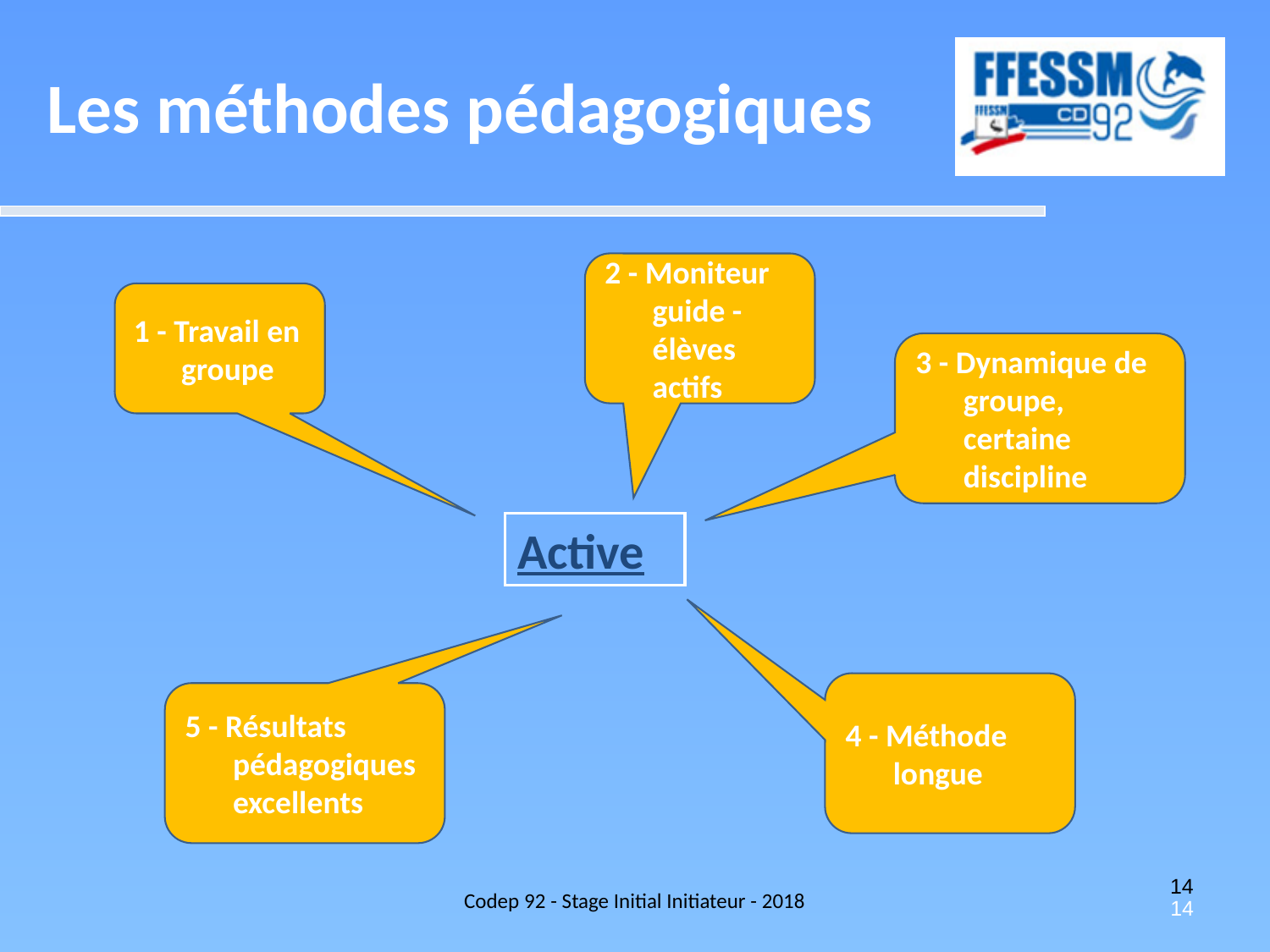

Les méthodes pédagogiques
2 - Moniteur guide - élèves actifs
1 - Travail en groupe
3 - Dynamique de groupe, certaine discipline
Active
4 - Méthode longue
5 - Résultats pédagogiques excellents
Codep 92 - Stage Initial Initiateur - 2018
14
14